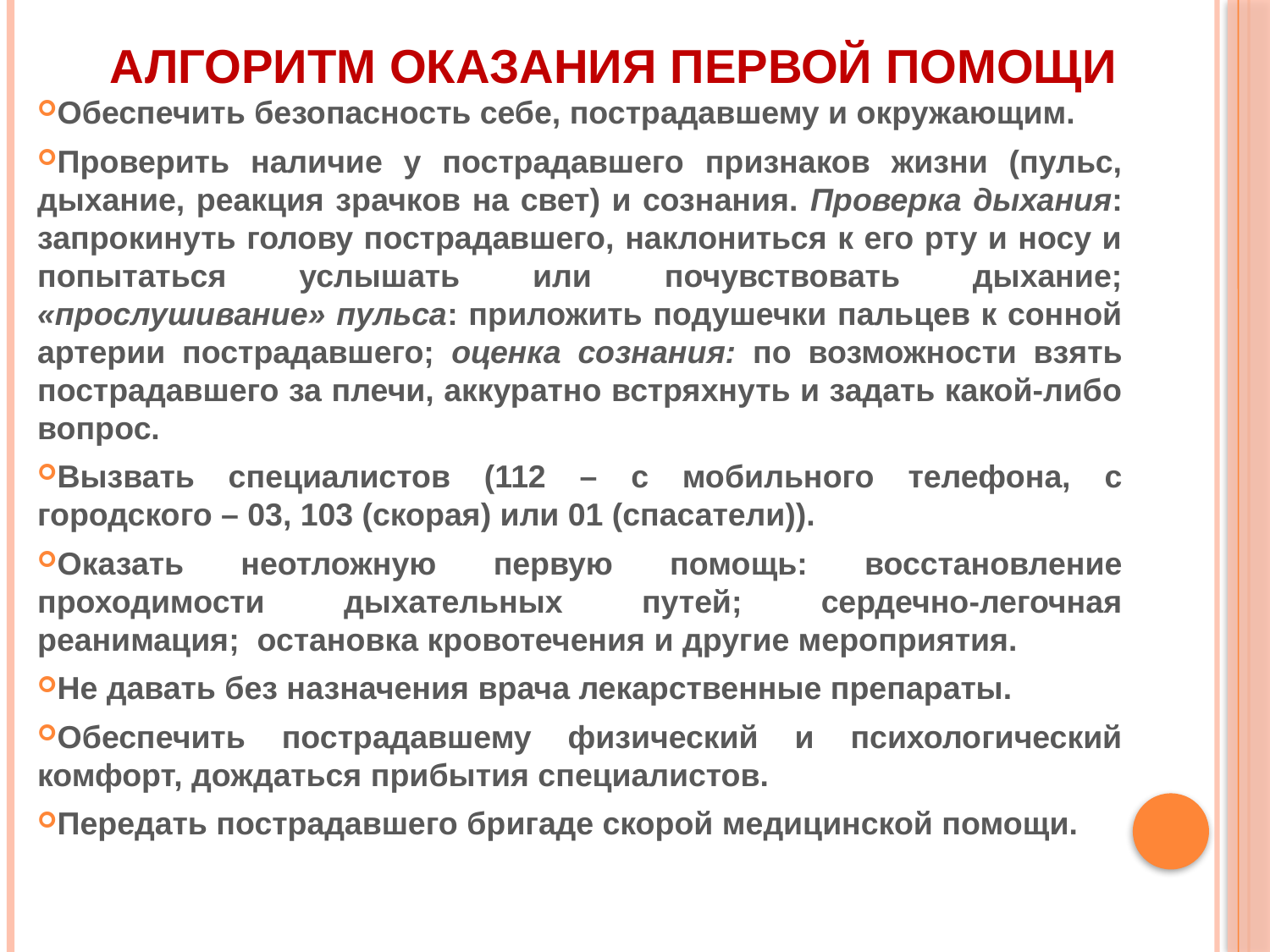

# АЛГОРИТМ ОКАЗАНИЯ ПЕРВОЙ ПОМОЩИ
Обеспечить безопасность себе, пострадавшему и окружающим.
Проверить наличие у пострадавшего признаков жизни (пульс, дыхание, реакция зрачков на свет) и сознания. Проверка дыхания: запрокинуть голову пострадавшего, наклониться к его рту и носу и попытаться услышать или почувствовать дыхание; «прослушивание» пульса: приложить подушечки пальцев к сонной артерии пострадавшего; оценка сознания: по возможности взять пострадавшего за плечи, аккуратно встряхнуть и задать какой-либо вопрос.
Вызвать специалистов (112 – с мобильного телефона, с городского – 03, 103 (скорая) или 01 (спасатели)).
Оказать неотложную первую помощь: восстановление проходимости дыхательных путей; сердечно-легочная реанимация;  остановка кровотечения и другие мероприятия.
Не давать без назначения врача лекарственные препараты.
Обеспечить пострадавшему физический и психологический комфорт, дождаться прибытия специалистов.
Передать пострадавшего бригаде скорой медицинской помощи.